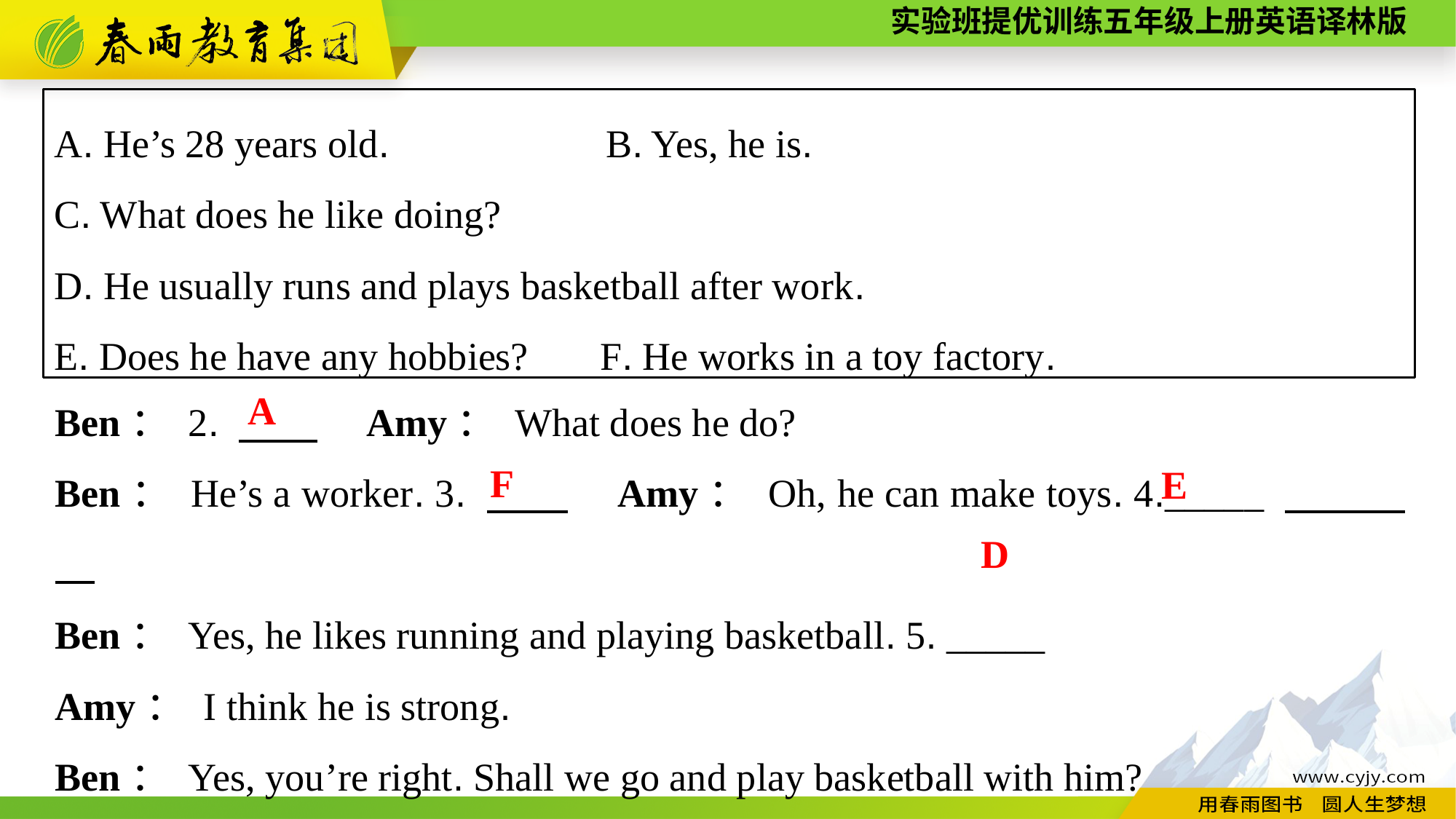

A. He’s 28 years old.　　　　　B. Yes, he is.
C. What does he like doing?
D. He usually runs and plays basketball after work.
E. Does he have any hobbies?	F. He works in a toy factory.
Ben： 2. 　　　Amy： What does he do?
Ben： He’s a worker. 3. 　　　Amy： Oh, he can make toys. 4._____
Ben： Yes, he likes running and playing basketball. 5. _____
Amy： I think he is strong.
Ben： Yes, you’re right. Shall we go and play basketball with him?
Amy： Good idea！ Let’s go now！
A
F
E
D